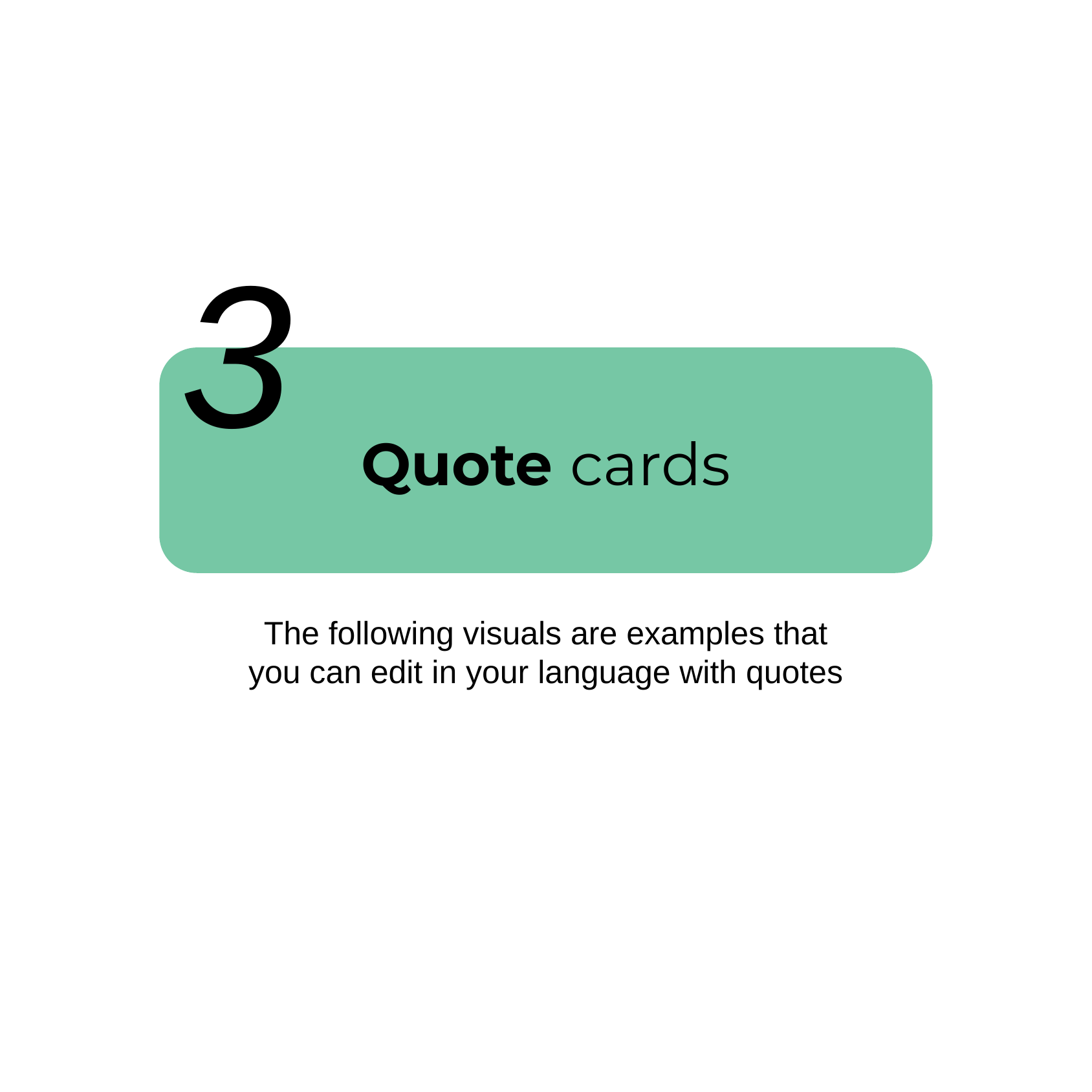

3

Quote cards
The following visuals are examples that you can edit in your language with quotes